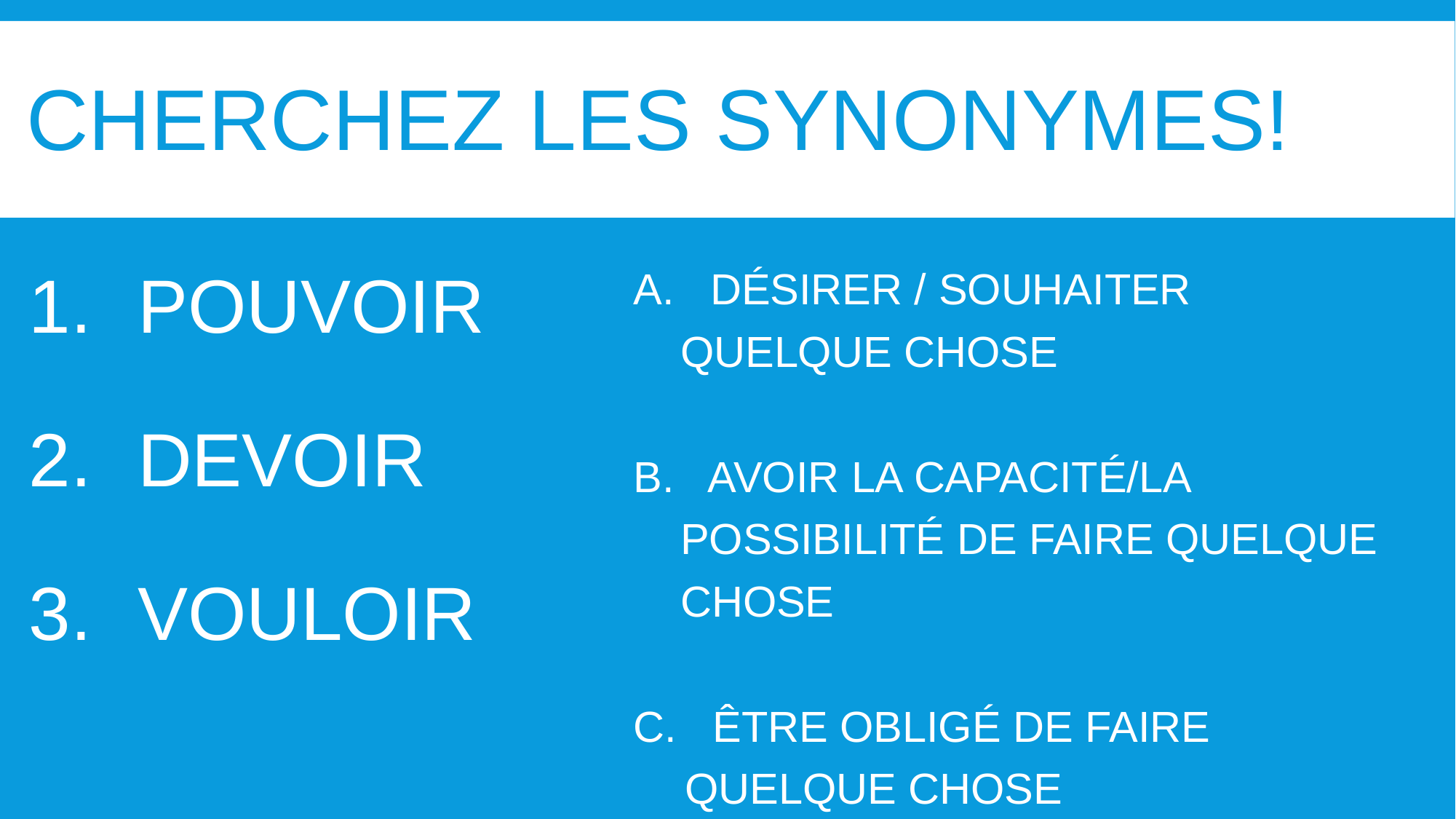

# Cherchez les synonymes!
A.   Désirer / souhaiter quelque chose

B.   Avoir la capacité/la possibilité de faire quelque chose

C.   Être obligé de faire quelque chose
Pouvoir

Devoir

Vouloir